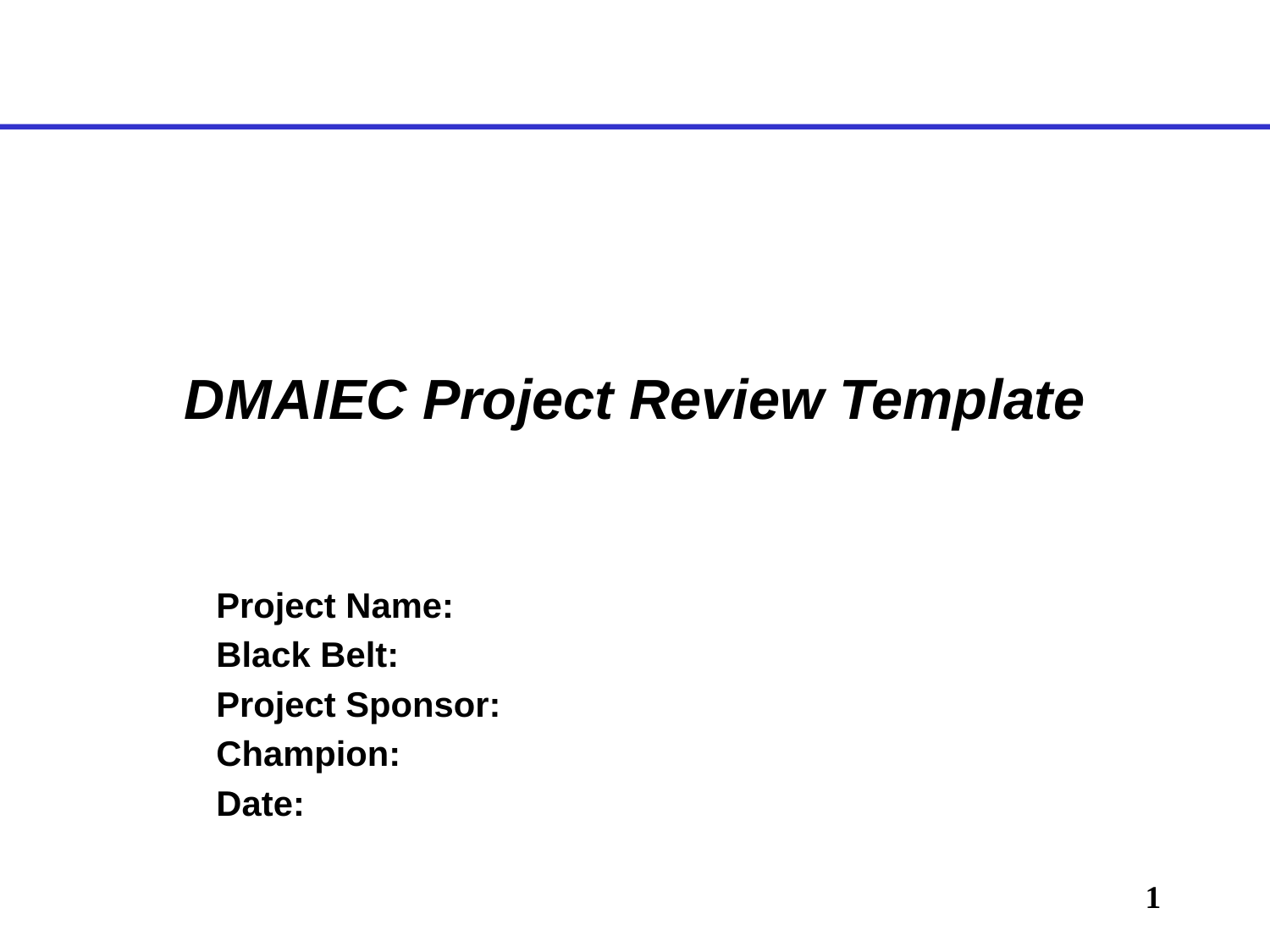

# DMAIEC Project Review Template
Project Name:
Black Belt:
Project Sponsor:
Champion:
Date: